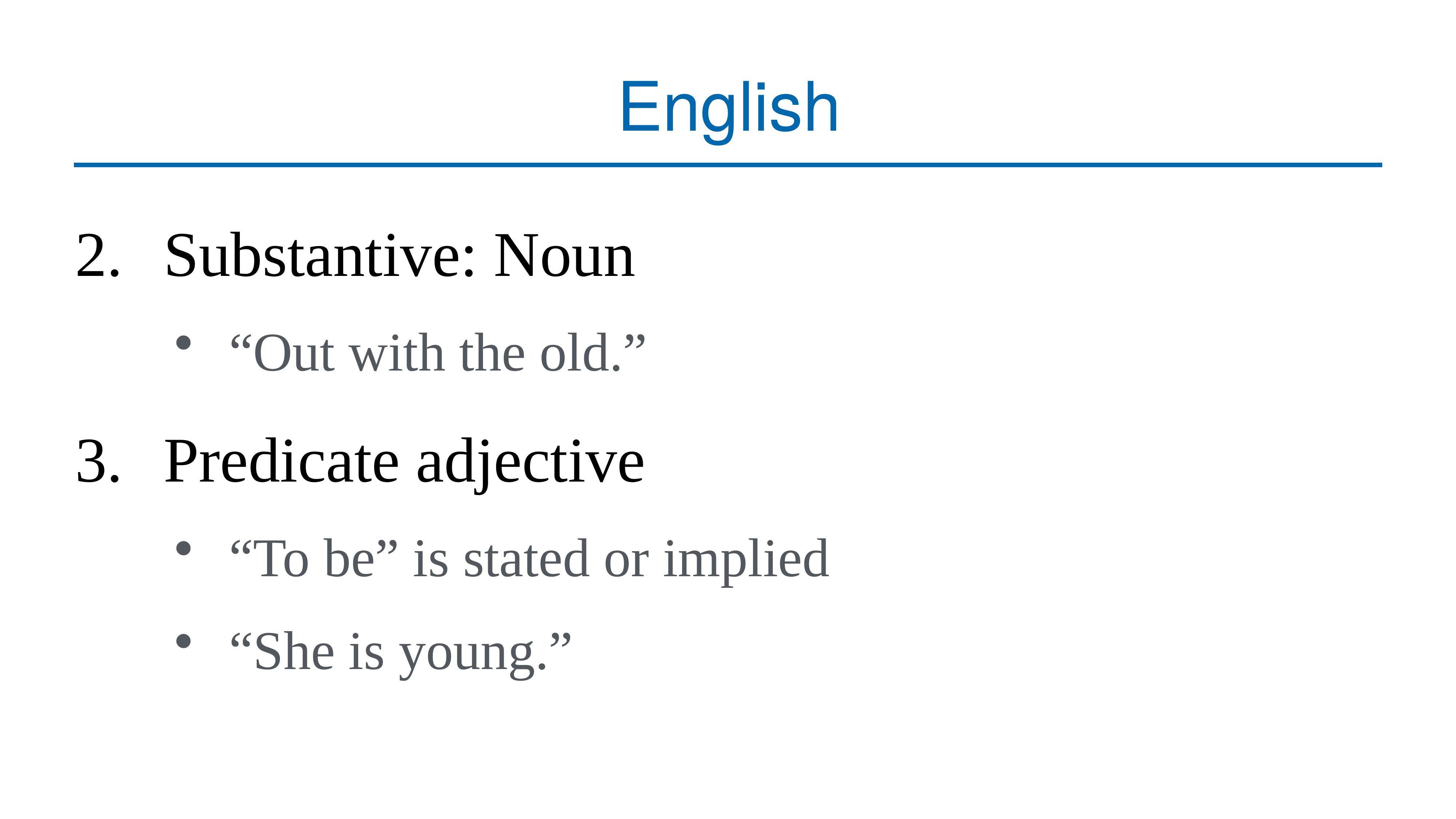

# English
Substantive: Noun
“Out with the old.”
Predicate adjective
“To be” is stated or implied
“She is young.”